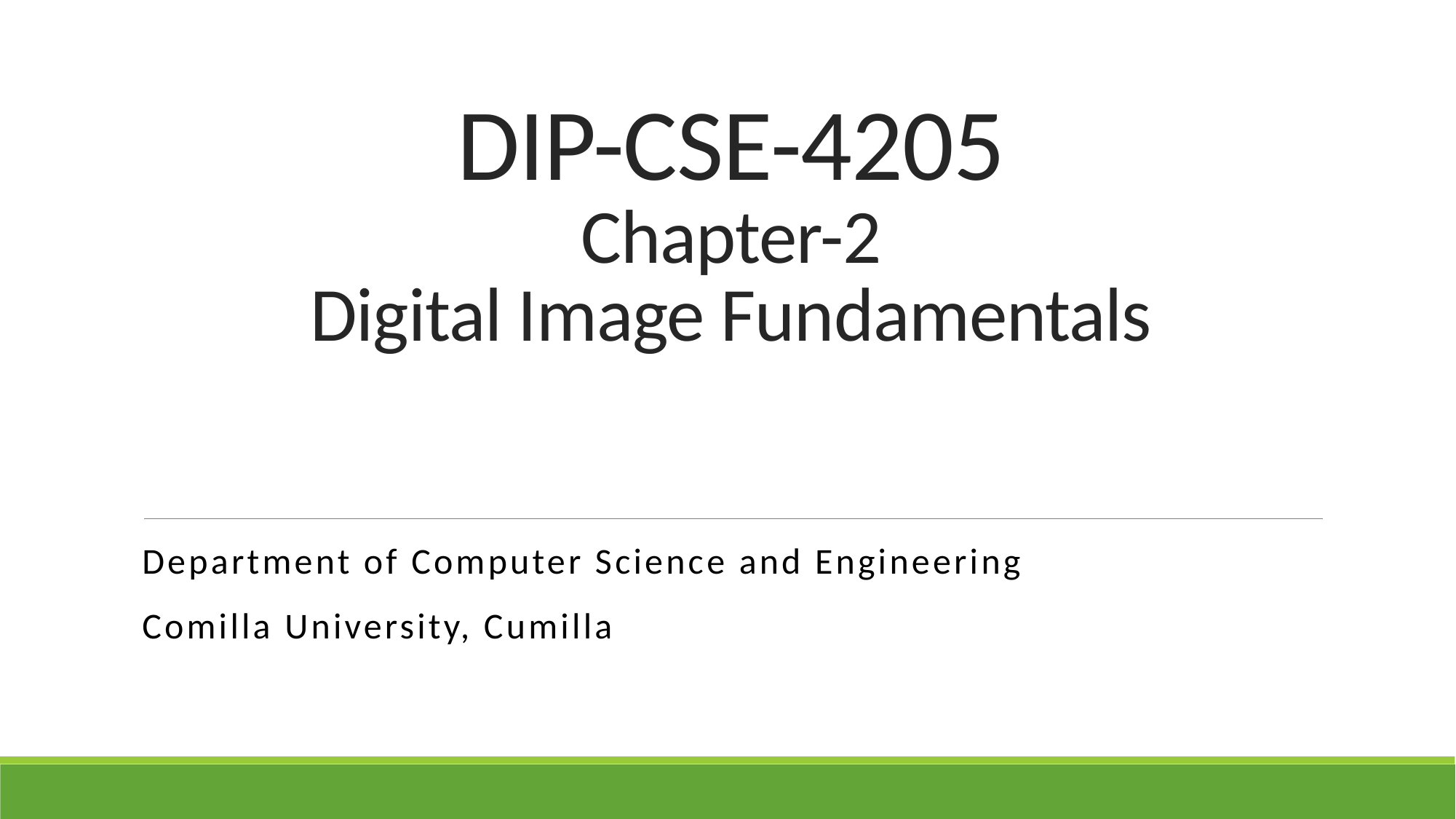

# DIP-CSE-4205 Chapter-2 Digital Image Fundamentals
Department of Computer Science and Engineering
Comilla University, Cumilla